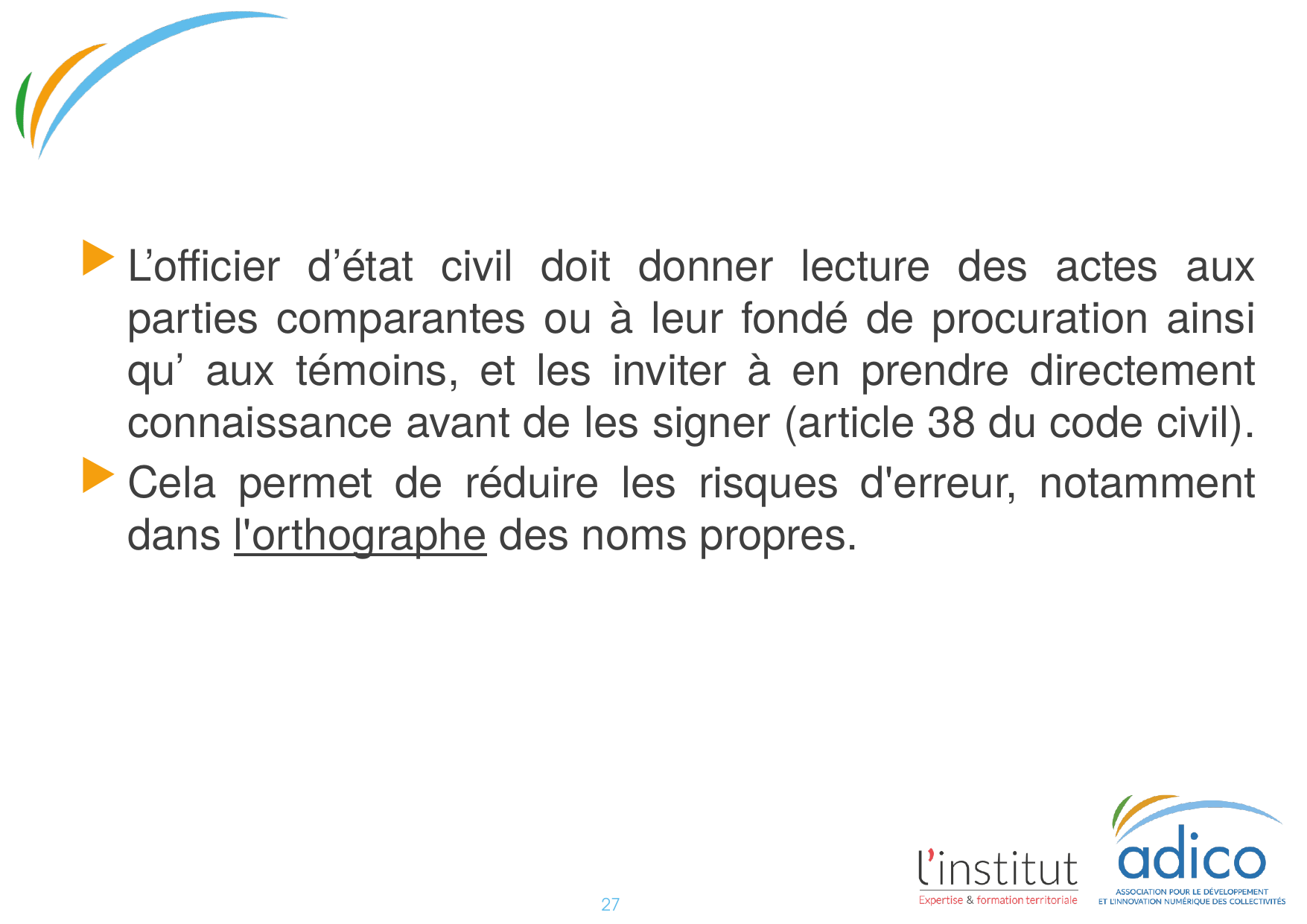

#

L’officier d’état civil doit donner lecture des actes aux parties comparantes ou à leur fondé de procuration ainsi qu’ aux témoins, et les inviter à en prendre directement connaissance avant de les signer (article 38 du code civil).
Cela permet de réduire les risques d'erreur, notamment dans l'orthographe des noms propres.